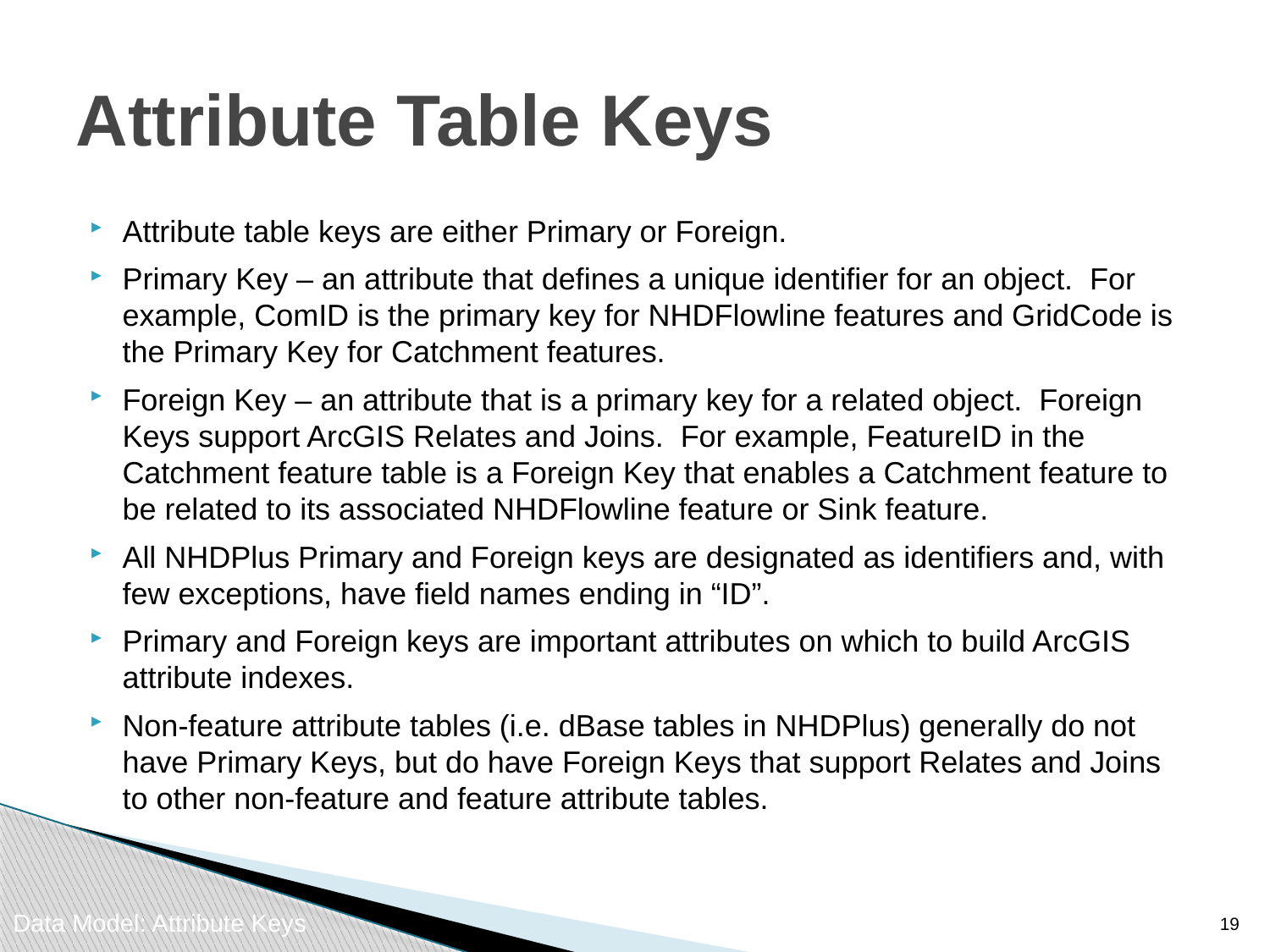

# Attribute Table Keys
Attribute table keys are either Primary or Foreign.
Primary Key – an attribute that defines a unique identifier for an object.  For example, ComID is the primary key for NHDFlowline features and GridCode is the Primary Key for Catchment features.
Foreign Key – an attribute that is a primary key for a related object.  Foreign Keys support ArcGIS Relates and Joins.  For example, FeatureID in the Catchment feature table is a Foreign Key that enables a Catchment feature to be related to its associated NHDFlowline feature or Sink feature.
All NHDPlus Primary and Foreign keys are designated as identifiers and, with few exceptions, have field names ending in “ID”.
Primary and Foreign keys are important attributes on which to build ArcGIS attribute indexes.
Non-feature attribute tables (i.e. dBase tables in NHDPlus) generally do not have Primary Keys, but do have Foreign Keys that support Relates and Joins to other non-feature and feature attribute tables.
19
Data Model: Attribute Keys